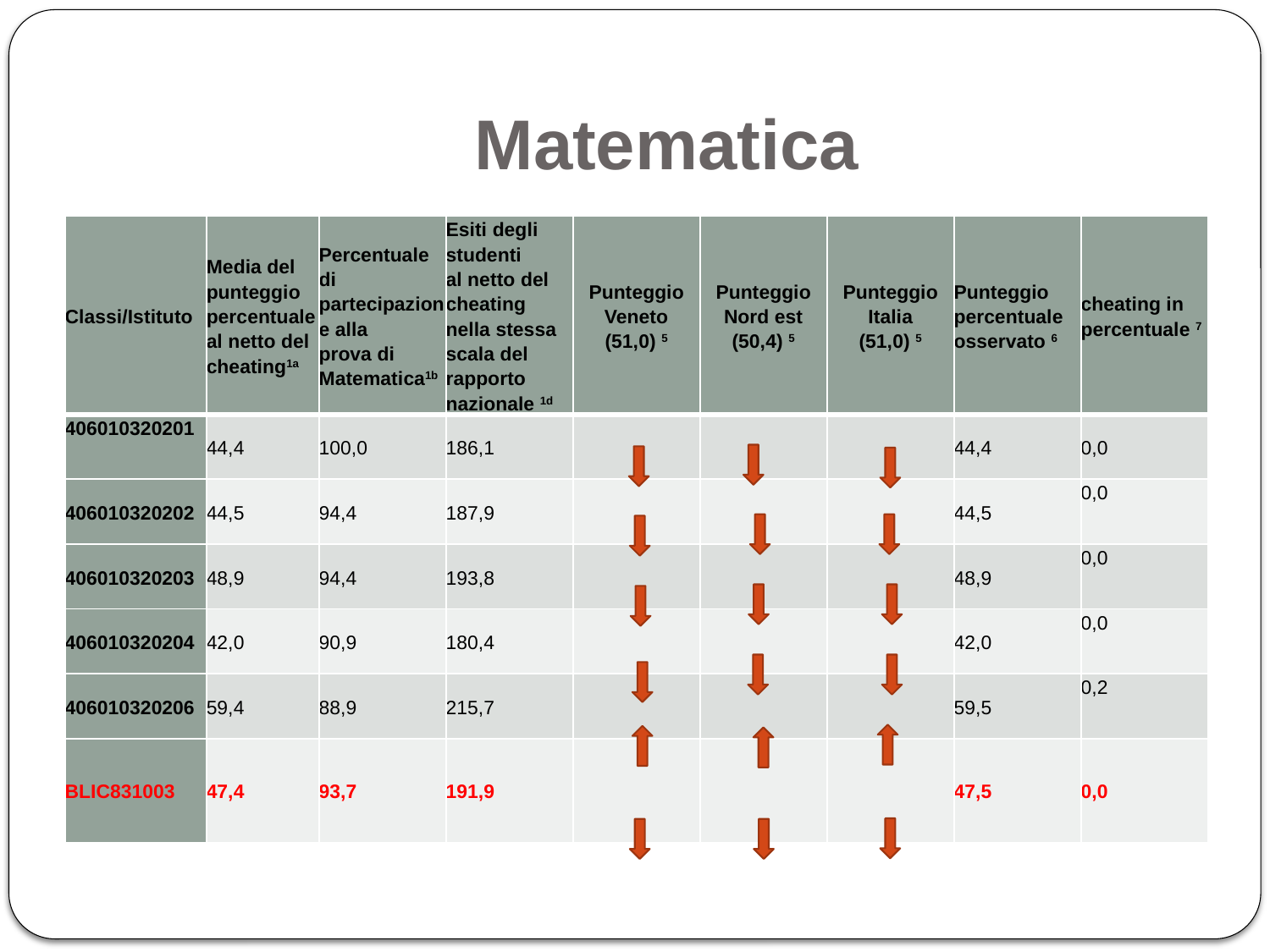

# Matematica
| Classi/Istituto | Media del punteggio percentuale al netto del cheating1a | Percentuale di partecipazione alla prova di Matematica1b | Esiti degli studenti al netto del cheating nella stessa scala del rapporto nazionale 1d | Punteggio Veneto (51,0) 5 | Punteggio Nord est (50,4) 5 | Punteggio Italia (51,0) 5 | Punteggio percentuale osservato 6 | cheating in percentuale 7 |
| --- | --- | --- | --- | --- | --- | --- | --- | --- |
| 406010320201 | 44,4 | 100,0 | 186,1 |  |  |  | 44,4 | 0,0 |
| 406010320202 | 44,5 | 94,4 | 187,9 |  |  |  | 44,5 | 0,0 |
| 406010320203 | 48,9 | 94,4 | 193,8 |  |  |  | 48,9 | 0,0 |
| 406010320204 | 42,0 | 90,9 | 180,4 |  |  |  | 42,0 | 0,0 |
| 406010320206 | 59,4 | 88,9 | 215,7 |  |  |  | 59,5 | 0,2 |
| BLIC831003 | 47,4 | 93,7 | 191,9 |  |  |  | 47,5 | 0,0 |